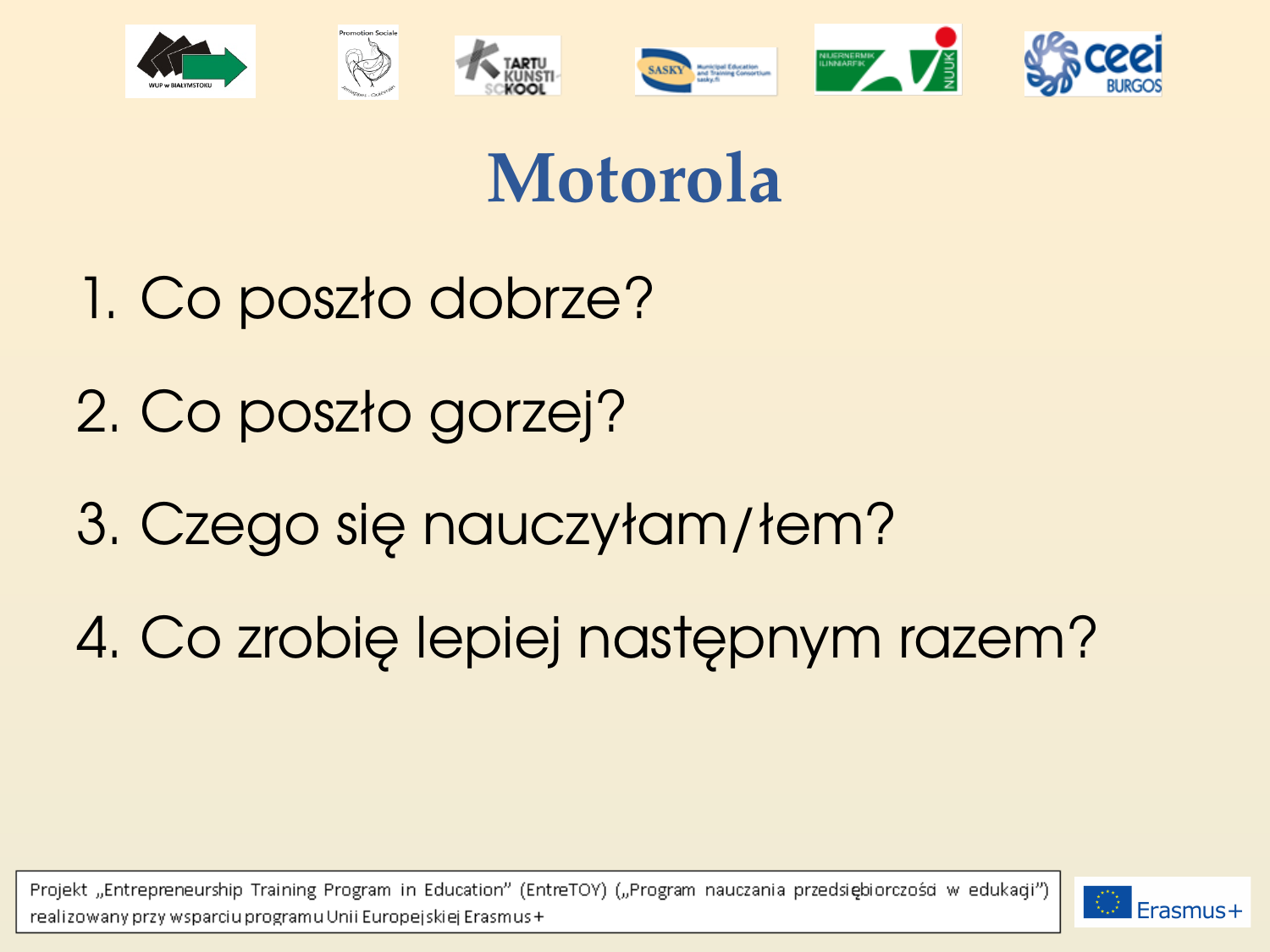

# Motorola
Co poszło dobrze?
Co poszło gorzej?
Czego się nauczyłam/łem?
Co zrobię lepiej następnym razem?